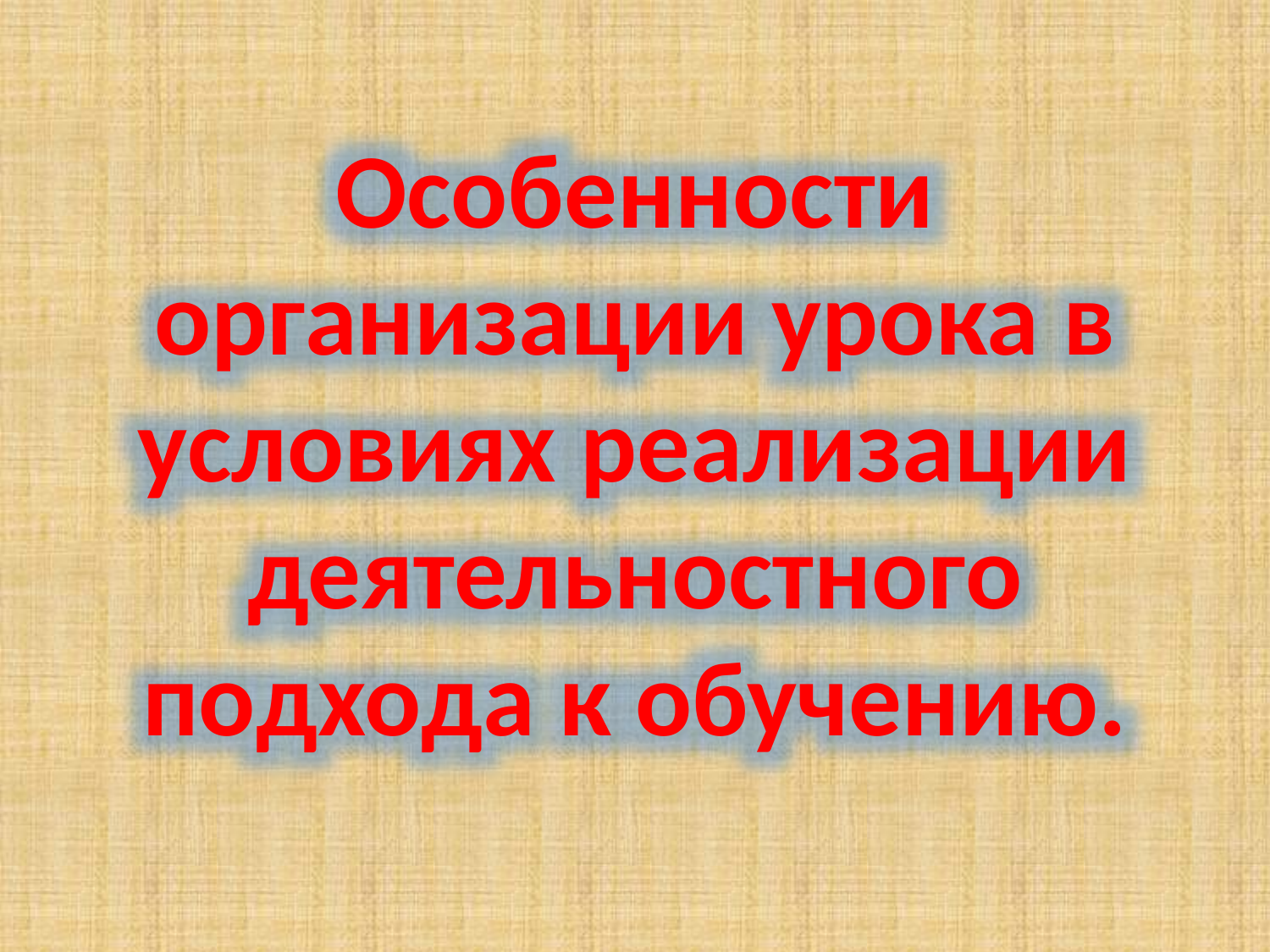

Особенности организации урока в условиях реализации деятельностного подхода к обучению.